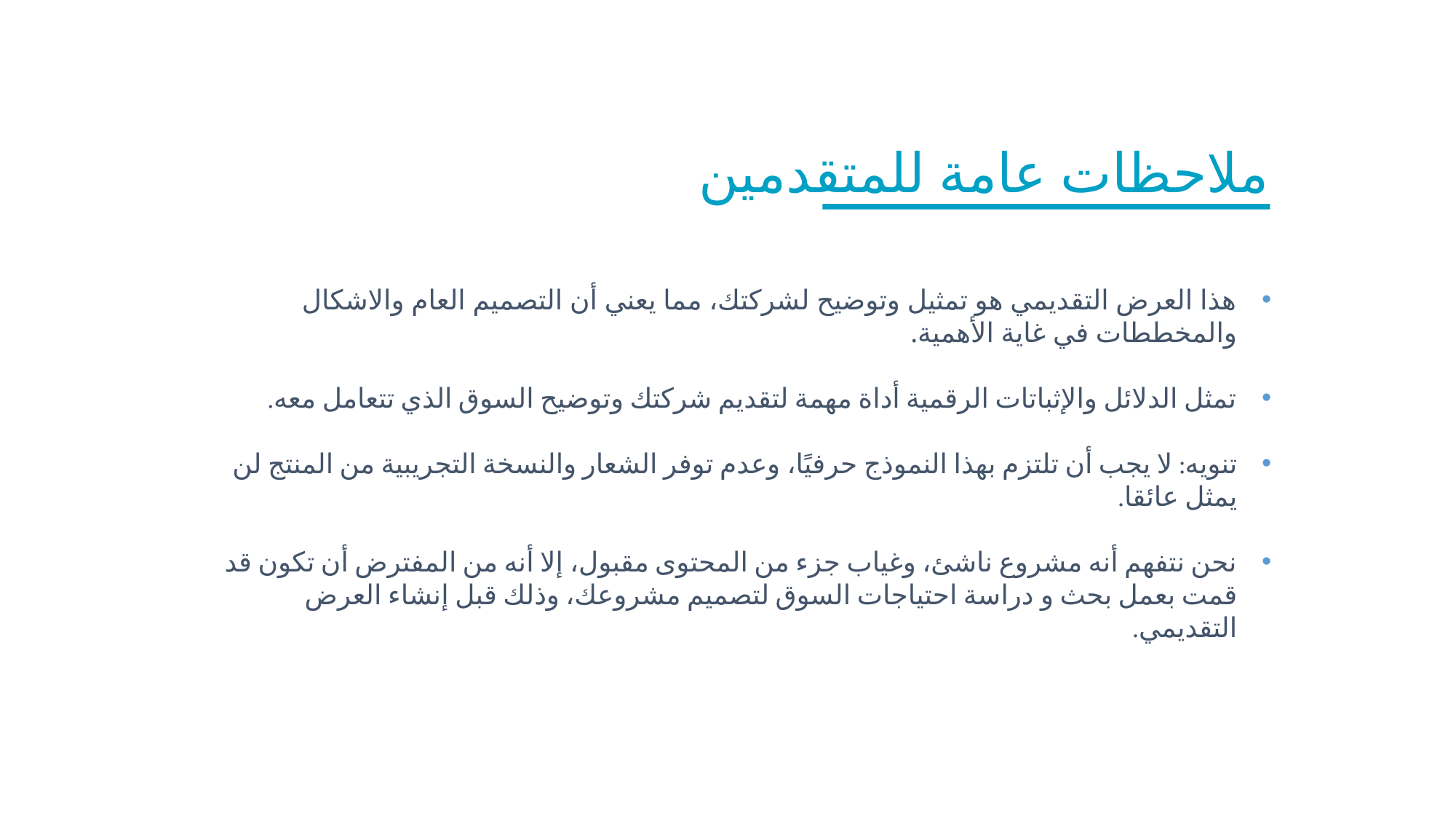

ملاحظات عامة للمتقدمين

هذا العرض التقديمي هو تمثيل وتوضيح لشركتك، مما يعني أن التصميم العام والاشكال والمخططات في غاية الأهمية.

تمثل الدلائل والإثباتات الرقمية أداة مهمة لتقديم شركتك وتوضيح السوق الذي تتعامل معه.

تنويه: لا يجب أن تلتزم بهذا النموذج حرفيًا، وعدم توفر الشعار والنسخة التجريبية من المنتج لن يمثل عائقا.

نحن نتفهم أنه مشروع ناشئ، وغياب جزء من المحتوى مقبول، إلا أنه من المفترض أن تكون قد قمت بعمل بحث و دراسة احتياجات السوق لتصميم مشروعك، وذلك قبل إنشاء العرض التقديمي.